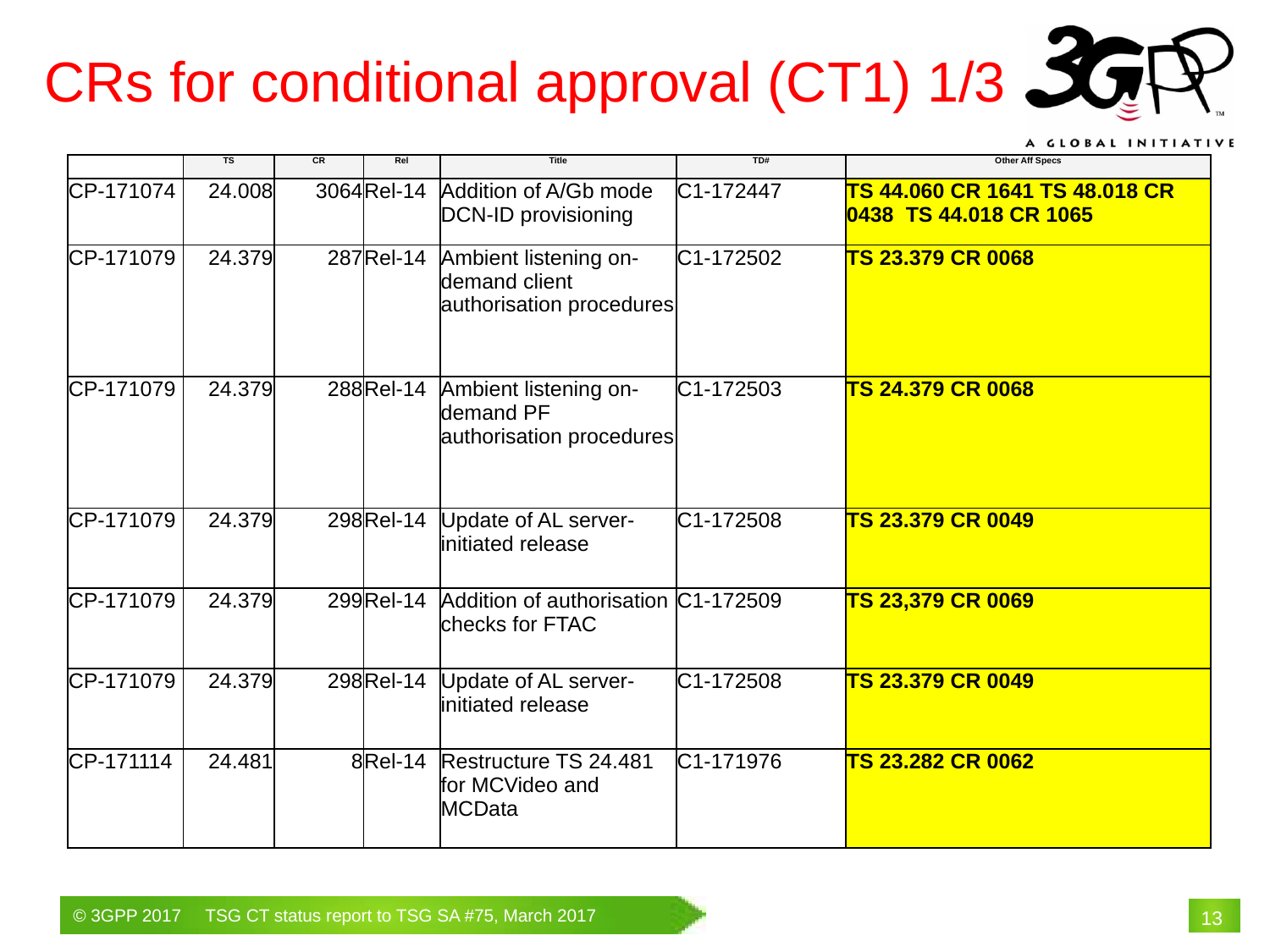

CRs for conditional approval (CT1) 1/3

|  | TS | CR | Rel | Title | TD# | Other Aff Specs |
| --- | --- | --- | --- | --- | --- | --- |
| CP-171074 | 24.008 | 3064 | Rel-14 | Addition of A/Gb mode DCN-ID provisioning | C1-172447 | TS 44.060 CR 1641 TS 48.018 CR 0438 TS 44.018 CR 1065 |
| CP-171079 | 24.379 | 287 | Rel-14 | Ambient listening on-demand client authorisation procedures | C1-172502 | TS 23.379 CR 0068 |
| CP-171079 | 24.379 | 288 | Rel-14 | Ambient listening on-demand PF authorisation procedures | C1-172503 | TS 24.379 CR 0068 |
| CP-171079 | 24.379 | 298 | Rel-14 | Update of AL server-initiated release | C1-172508 | TS 23.379 CR 0049 |
| CP-171079 | 24.379 | 299 | Rel-14 | Addition of authorisation checks for FTAC | C1-172509 | TS 23,379 CR 0069 |
| CP-171079 | 24.379 | 298 | Rel-14 | Update of AL server-initiated release | C1-172508 | TS 23.379 CR 0049 |
| CP-171114 | 24.481 | 8 | Rel-14 | Restructure TS 24.481 for MCVideo and MCData | C1-171976 | TS 23.282 CR 0062 |
# 13